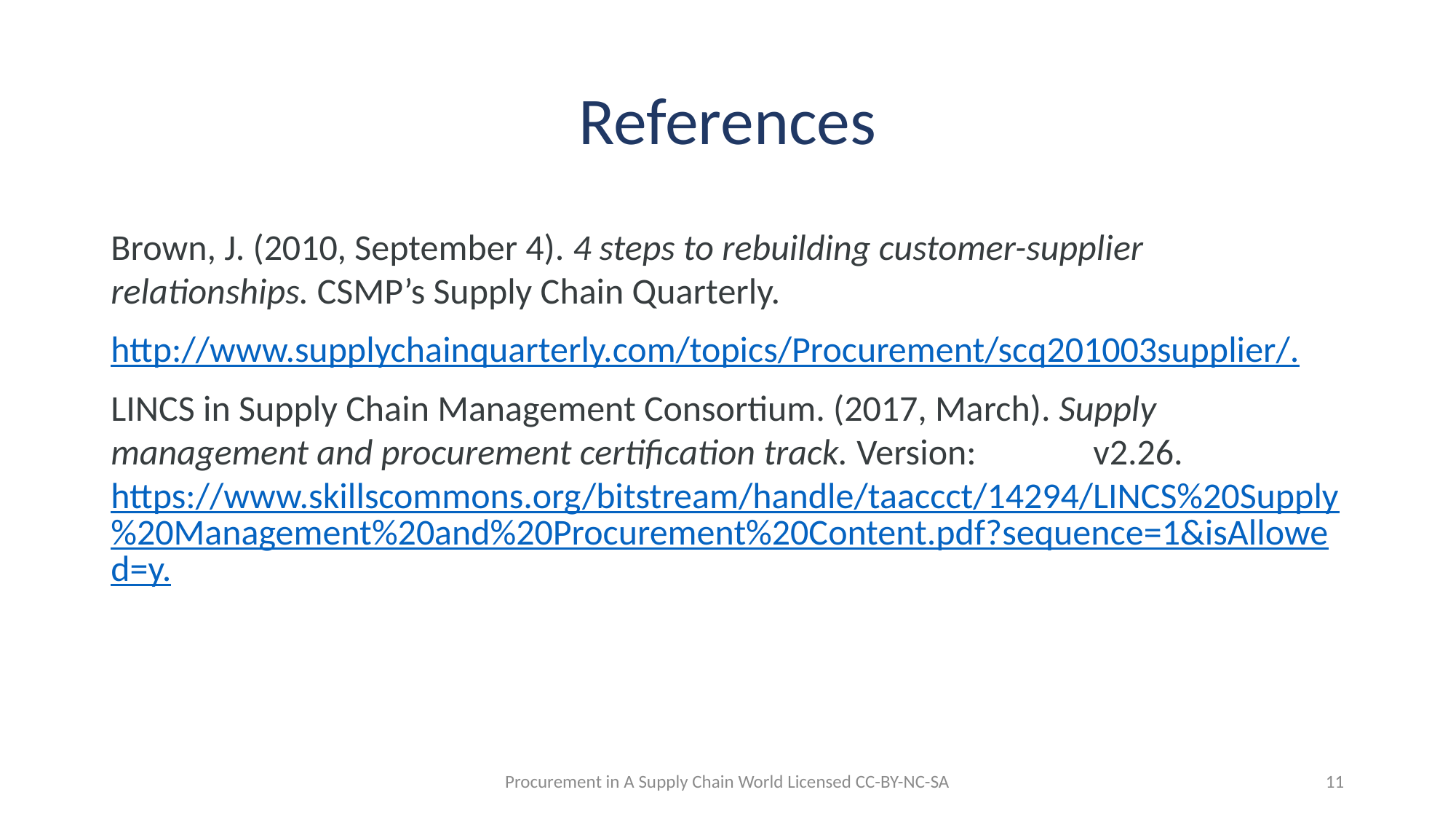

# References
Brown, J. (2010, September 4). 4 steps to rebuilding customer-supplier 	relationships. CSMP’s Supply Chain Quarterly.
http://www.supplychainquarterly.com/topics/Procurement/scq201003supplier/.
LINCS in Supply Chain Management Consortium. (2017, March). Supply 	management and procurement certification track. Version: 	v2.26.  https://www.skillscommons.org/bitstream/handle/taaccct/14294/LINCS%20Supply%20Management%20and%20Procurement%20Content.pdf?sequence=1&isAllowed=y.
Procurement in A Supply Chain World Licensed CC-BY-NC-SA
11